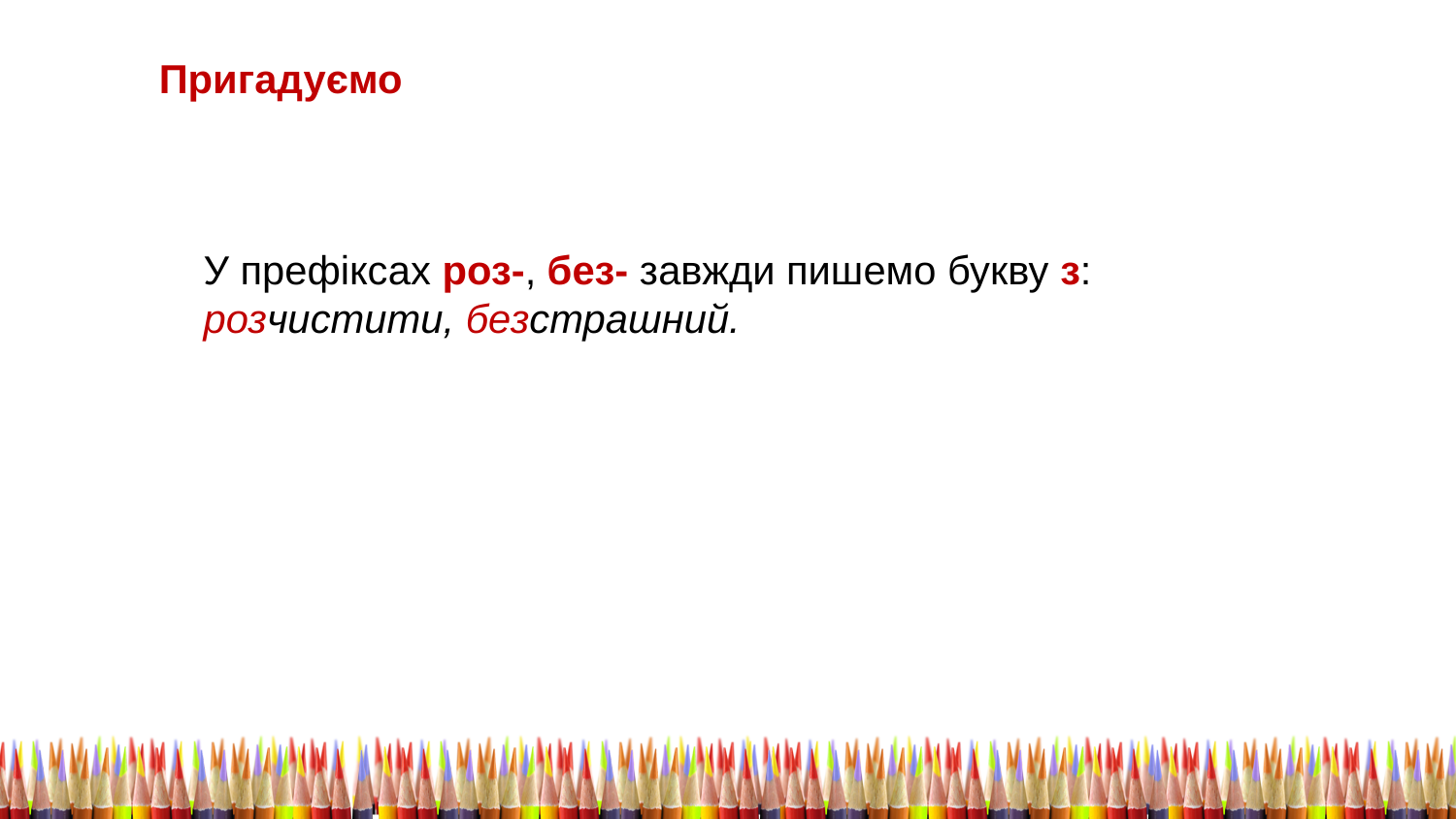

Пригадуємо
У префіксах роз-, без- завжди пишемо букву з:
розчистити, безстрашний.